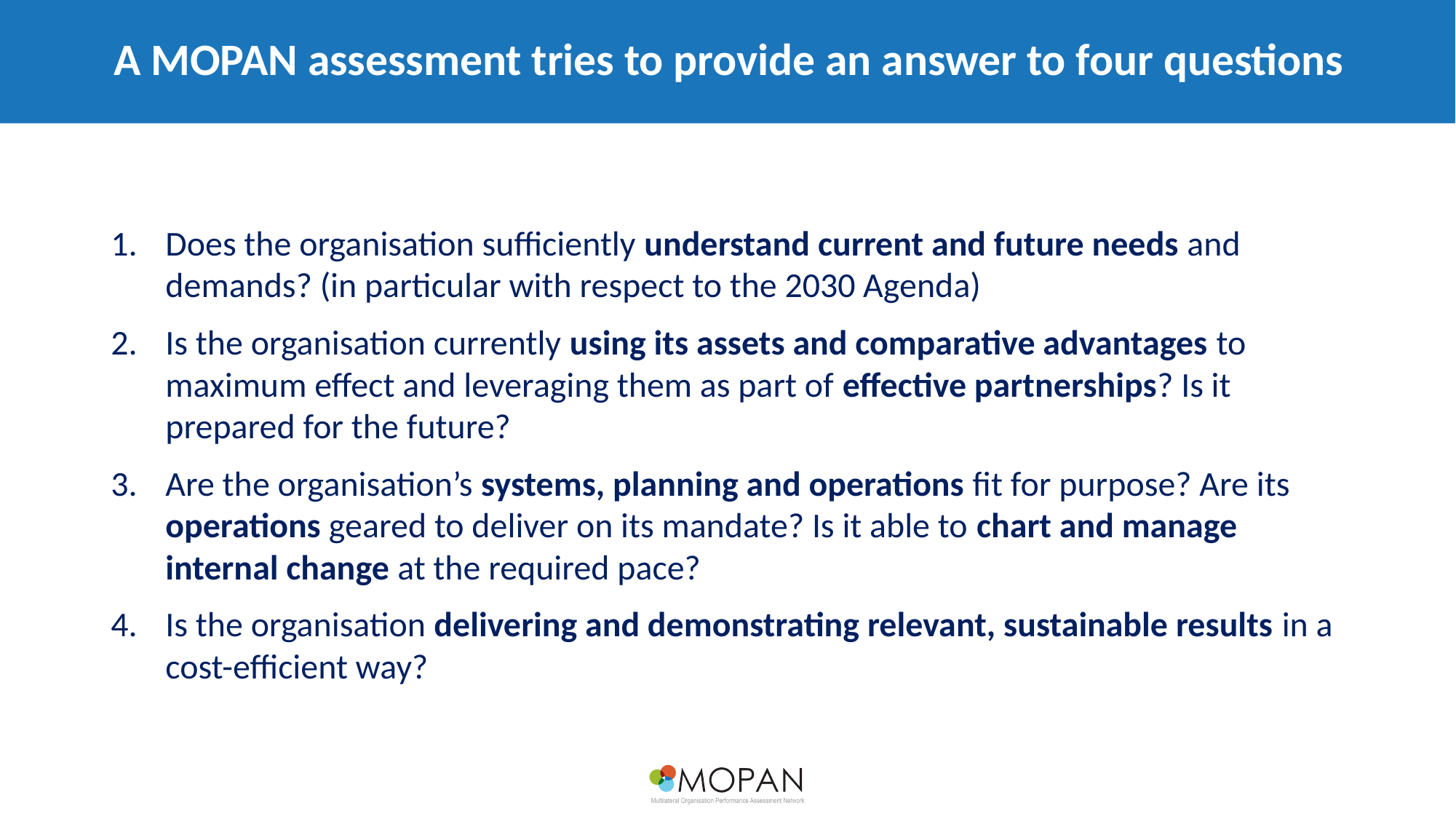

# A MOPAN assessment tries to provide an answer to four questions

Does the organisation sufficiently understand current and future needs and demands? (in particular with respect to the 2030 Agenda)
Is the organisation currently using its assets and comparative advantages to maximum effect and leveraging them as part of effective partnerships? Is it prepared for the future?
Are the organisation’s systems, planning and operations fit for purpose? Are its operations geared to deliver on its mandate? Is it able to chart and manage internal change at the required pace?
Is the organisation delivering and demonstrating relevant, sustainable results in a cost-efficient way?